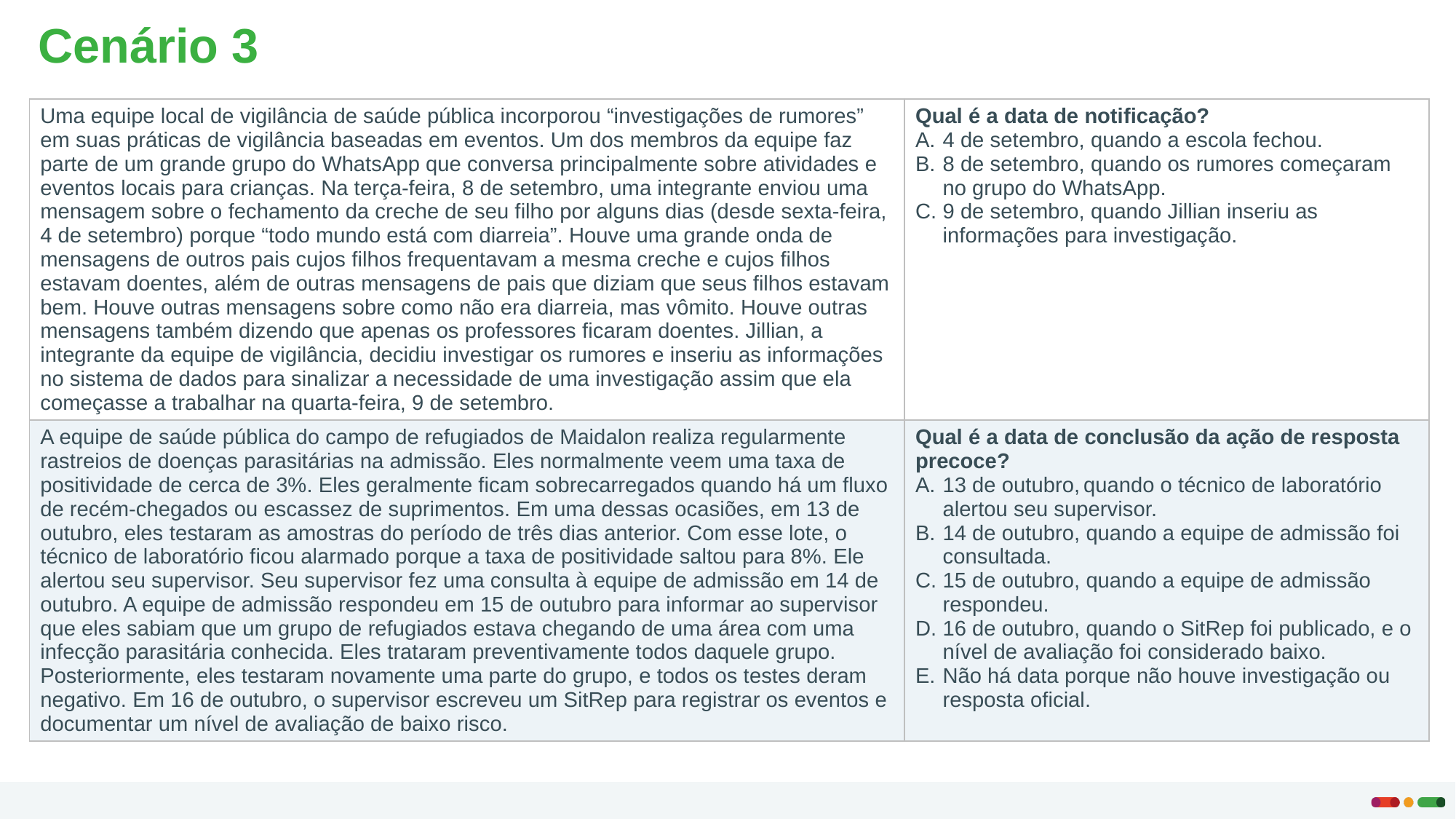

# Cenário 3
| Uma equipe local de vigilância de saúde pública incorporou “investigações de rumores” em suas práticas de vigilância baseadas em eventos. Um dos membros da equipe faz parte de um grande grupo do WhatsApp que conversa principalmente sobre atividades e eventos locais para crianças. Na terça-feira, 8 de setembro, uma integrante enviou uma mensagem sobre o fechamento da creche de seu filho por alguns dias (desde sexta-feira, 4 de setembro) porque “todo mundo está com diarreia”. Houve uma grande onda de mensagens de outros pais cujos filhos frequentavam a mesma creche e cujos filhos estavam doentes, além de outras mensagens de pais que diziam que seus filhos estavam bem. Houve outras mensagens sobre como não era diarreia, mas vômito. Houve outras mensagens também dizendo que apenas os professores ficaram doentes. Jillian, a integrante da equipe de vigilância, decidiu investigar os rumores e inseriu as informações no sistema de dados para sinalizar a necessidade de uma investigação assim que ela começasse a trabalhar na quarta-feira, 9 de setembro. | Qual é a data de notificação? 4 de setembro, quando a escola fechou. 8 de setembro, quando os rumores começaram no grupo do WhatsApp. 9 de setembro, quando Jillian inseriu as informações para investigação. |
| --- | --- |
| A equipe de saúde pública do campo de refugiados de Maidalon realiza regularmente rastreios de doenças parasitárias na admissão. Eles normalmente veem uma taxa de positividade de cerca de 3%. Eles geralmente ficam sobrecarregados quando há um fluxo de recém-chegados ou escassez de suprimentos. Em uma dessas ocasiões, em 13 de outubro, eles testaram as amostras do período de três dias anterior. Com esse lote, o técnico de laboratório ficou alarmado porque a taxa de positividade saltou para 8%. Ele alertou seu supervisor. Seu supervisor fez uma consulta à equipe de admissão em 14 de outubro. A equipe de admissão respondeu em 15 de outubro para informar ao supervisor que eles sabiam que um grupo de refugiados estava chegando de uma área com uma infecção parasitária conhecida. Eles trataram preventivamente todos daquele grupo. Posteriormente, eles testaram novamente uma parte do grupo, e todos os testes deram negativo. Em 16 de outubro, o supervisor escreveu um SitRep para registrar os eventos e documentar um nível de avaliação de baixo risco. | Qual é a data de conclusão da ação de resposta precoce? 13 de outubro, quando o técnico de laboratório alertou seu supervisor. 14 de outubro, quando a equipe de admissão foi consultada.  15 de outubro, quando a equipe de admissão respondeu.  16 de outubro, quando o SitRep foi publicado, e o nível de avaliação foi considerado baixo. Não há data porque não houve investigação ou resposta oficial. |